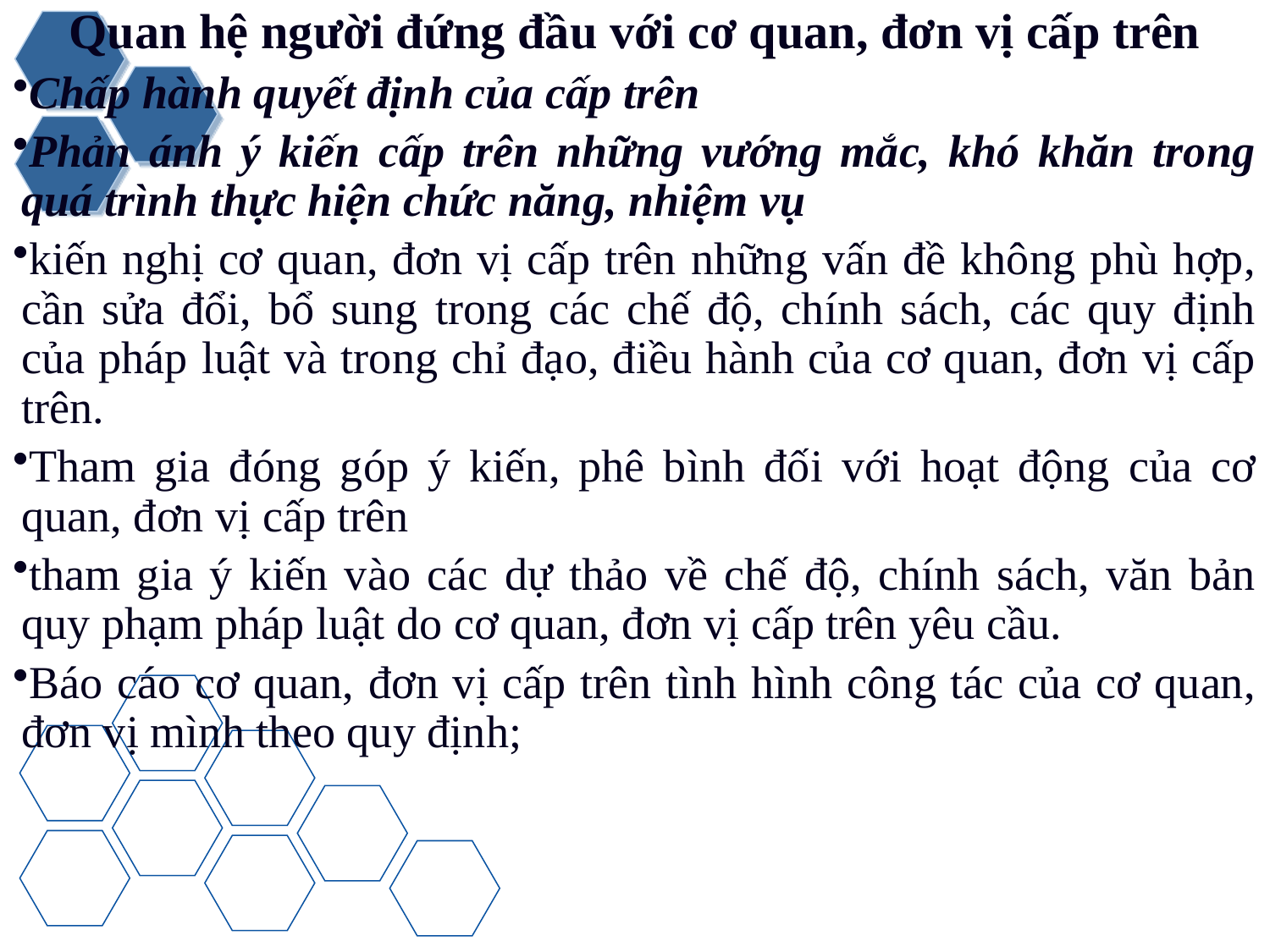

Quan hệ người đứng đầu với cơ quan, đơn vị cấp trên
Chấp hành quyết định của cấp trên
Phản ánh ý kiến cấp trên những vướng mắc, khó khăn trong quá trình thực hiện chức năng, nhiệm vụ
kiến nghị cơ quan, đơn vị cấp trên những vấn đề không phù hợp, cần sửa đổi, bổ sung trong các chế độ, chính sách, các quy định của pháp luật và trong chỉ đạo, điều hành của cơ quan, đơn vị cấp trên.
Tham gia đóng góp ý kiến, phê bình đối với hoạt động của cơ quan, đơn vị cấp trên
tham gia ý kiến vào các dự thảo về chế độ, chính sách, văn bản quy phạm pháp luật do cơ quan, đơn vị cấp trên yêu cầu.
Báo cáo cơ quan, đơn vị cấp trên tình hình công tác của cơ quan, đơn vị mình theo quy định;